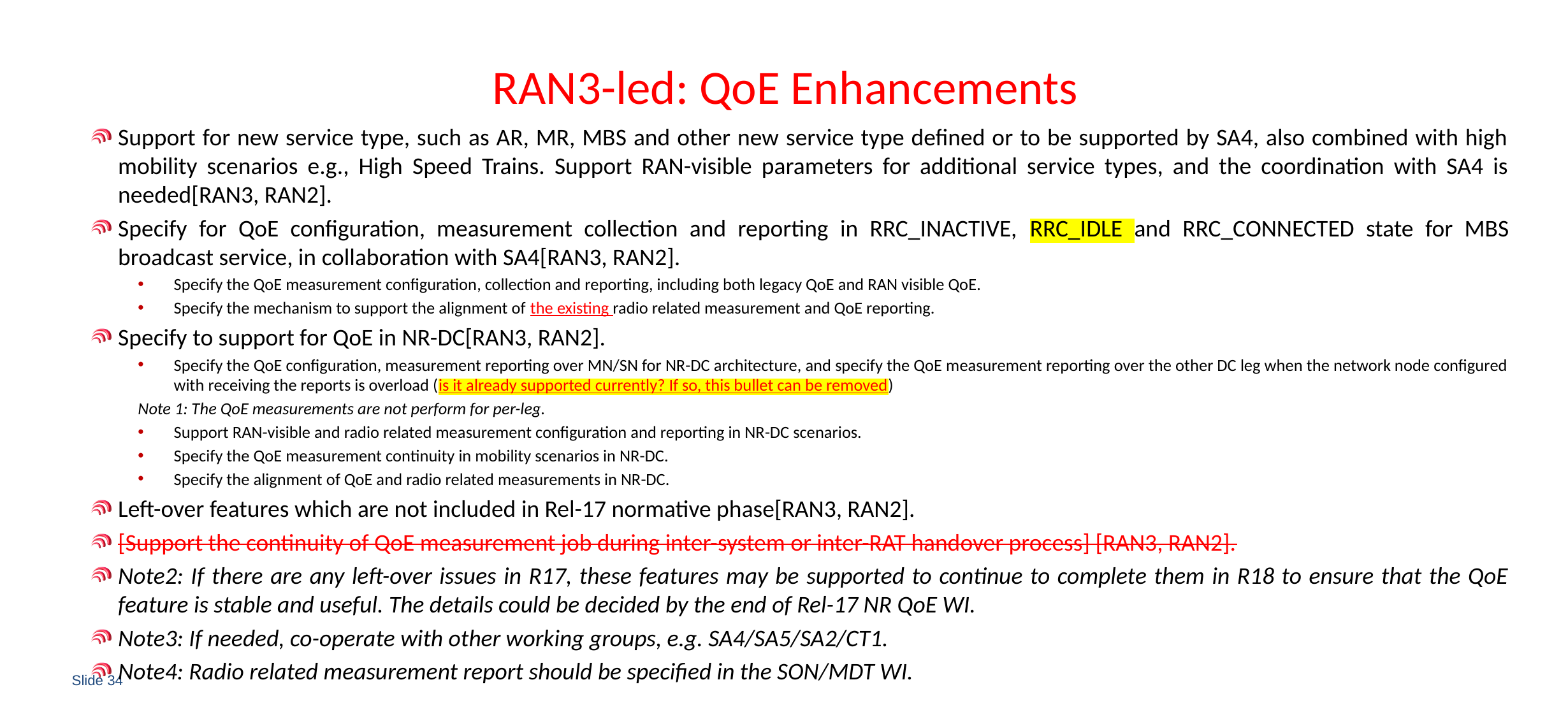

# RAN3-led: QoE Enhancements
Support for new service type, such as AR, MR, MBS and other new service type defined or to be supported by SA4, also combined with high mobility scenarios e.g., High Speed Trains. Support RAN-visible parameters for additional service types, and the coordination with SA4 is needed[RAN3, RAN2].
Specify for QoE configuration, measurement collection and reporting in RRC_INACTIVE, RRC_IDLE and RRC_CONNECTED state for MBS broadcast service, in collaboration with SA4[RAN3, RAN2].
Specify the QoE measurement configuration, collection and reporting, including both legacy QoE and RAN visible QoE.
Specify the mechanism to support the alignment of the existing radio related measurement and QoE reporting.
Specify to support for QoE in NR-DC[RAN3, RAN2].
Specify the QoE configuration, measurement reporting over MN/SN for NR-DC architecture, and specify the QoE measurement reporting over the other DC leg when the network node configured with receiving the reports is overload (is it already supported currently? If so, this bullet can be removed)
Note 1: The QoE measurements are not perform for per-leg.
Support RAN-visible and radio related measurement configuration and reporting in NR-DC scenarios.
Specify the QoE measurement continuity in mobility scenarios in NR-DC.
Specify the alignment of QoE and radio related measurements in NR-DC.
Left-over features which are not included in Rel-17 normative phase[RAN3, RAN2].
[Support the continuity of QoE measurement job during inter-system or inter-RAT handover process] [RAN3, RAN2].
Note2: If there are any left-over issues in R17, these features may be supported to continue to complete them in R18 to ensure that the QoE feature is stable and useful. The details could be decided by the end of Rel-17 NR QoE WI.
Note3: If needed, co-operate with other working groups, e.g. SA4/SA5/SA2/CT1.
Note4: Radio related measurement report should be specified in the SON/MDT WI.